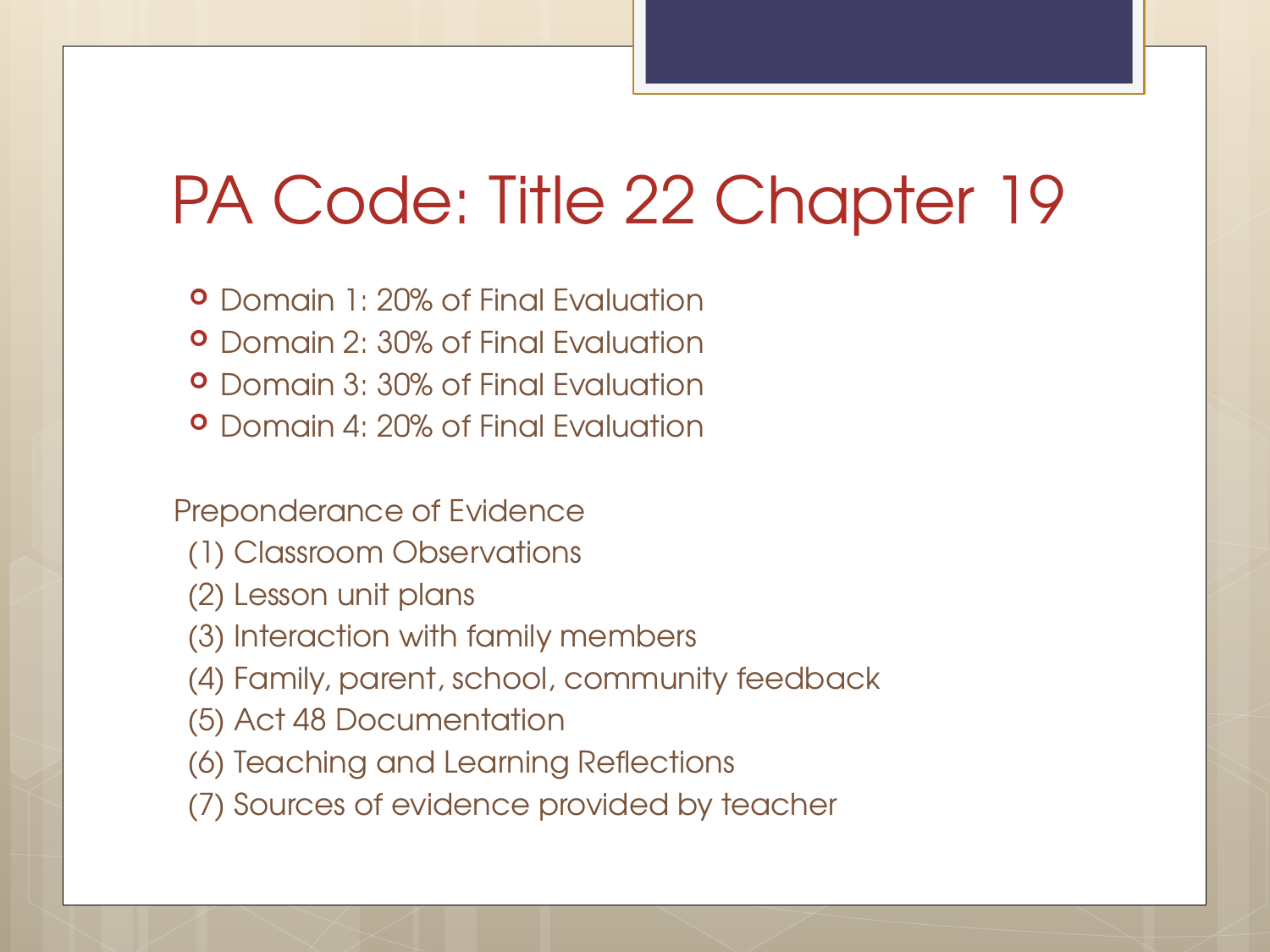

# PA Code: Title 22 Chapter 19
Domain 1: 20% of Final Evaluation
Domain 2: 30% of Final Evaluation
Domain 3: 30% of Final Evaluation
Domain 4: 20% of Final Evaluation

Preponderance of Evidence
(1) Classroom Observations
(2) Lesson unit plans
(3) Interaction with family members
(4) Family, parent, school, community feedback
(5) Act 48 Documentation
(6) Teaching and Learning Reflections
(7) Sources of evidence provided by teacher